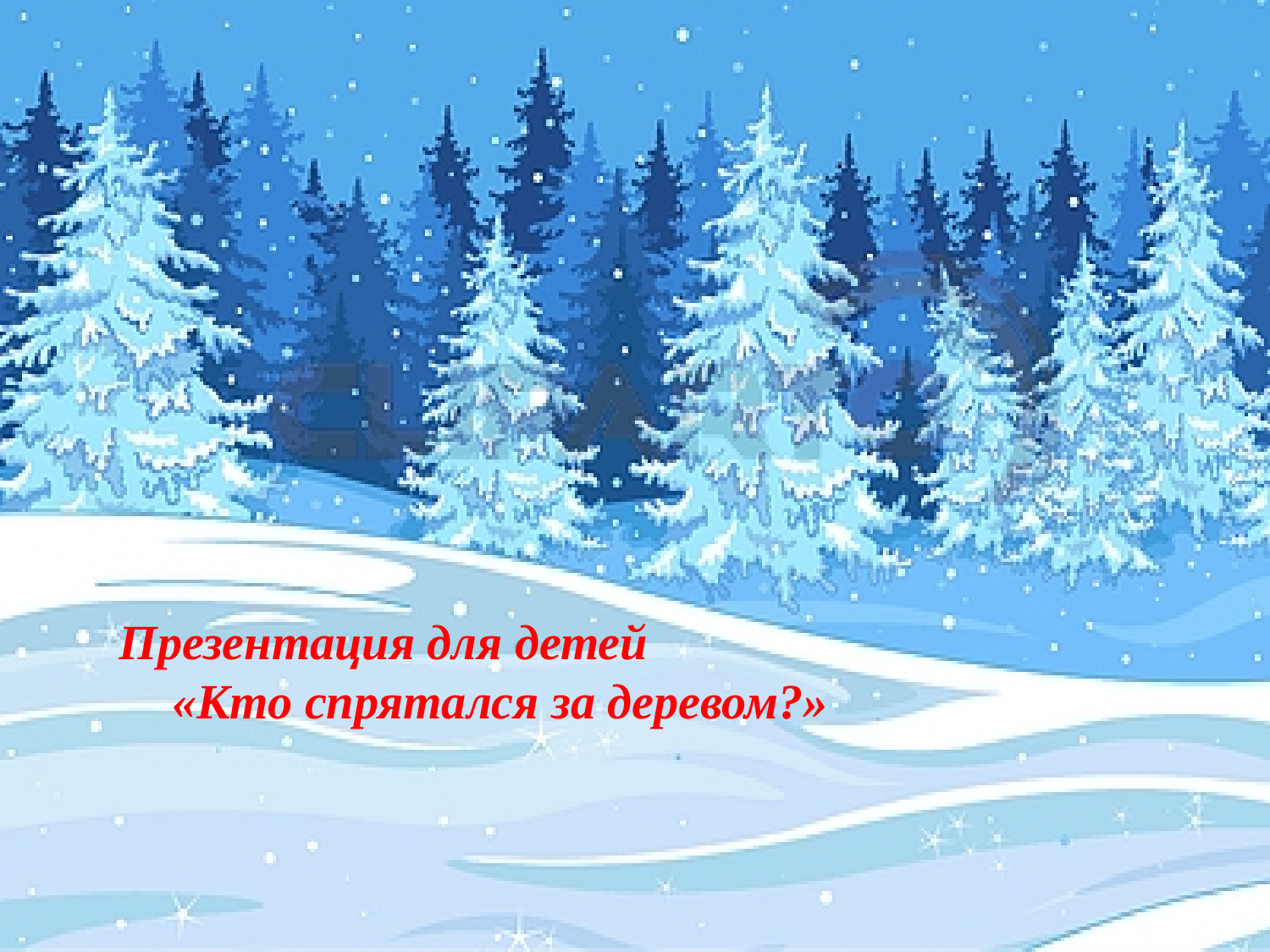

#

  
Презентация для детей
«Кто спрятался за деревом?»